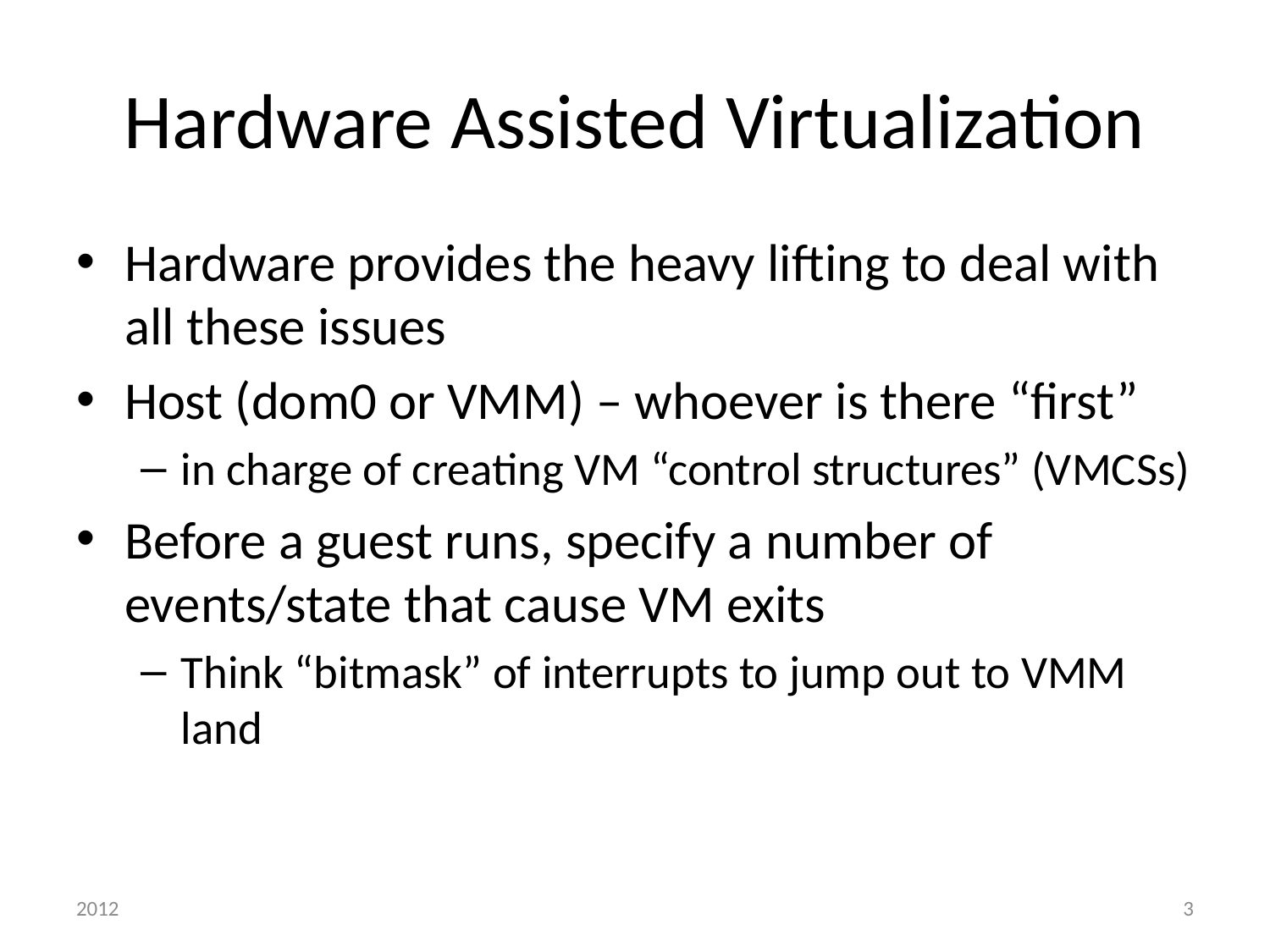

# Hardware Assisted Virtualization
Hardware provides the heavy lifting to deal with all these issues
Host (dom0 or VMM) – whoever is there “first”
in charge of creating VM “control structures” (VMCSs)
Before a guest runs, specify a number of events/state that cause VM exits
Think “bitmask” of interrupts to jump out to VMM land
2012

3